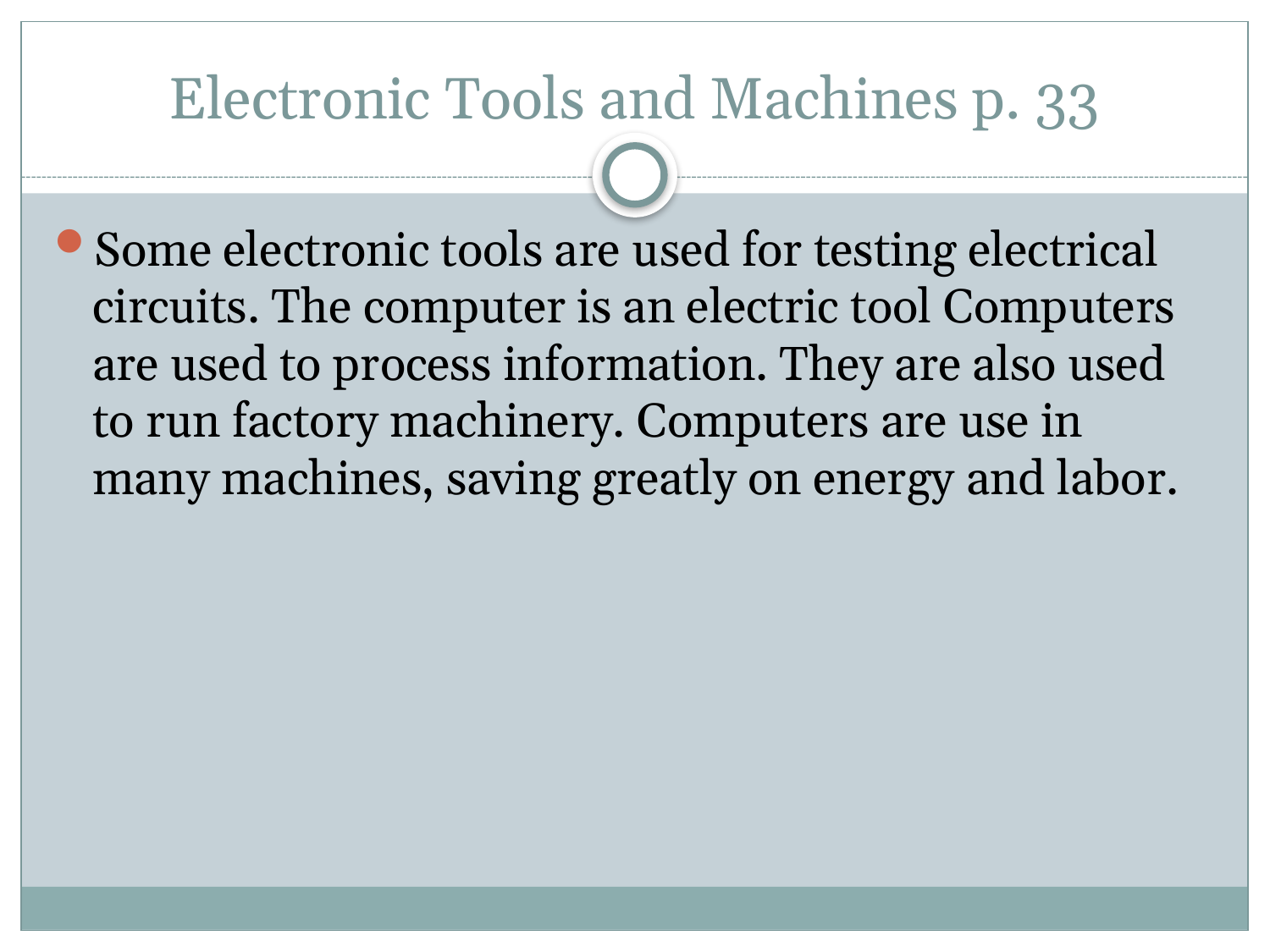

# Electronic Tools and Machines p. 33
Some electronic tools are used for testing electrical circuits. The computer is an electric tool Computers are used to process information. They are also used to run factory machinery. Computers are use in many machines, saving greatly on energy and labor.